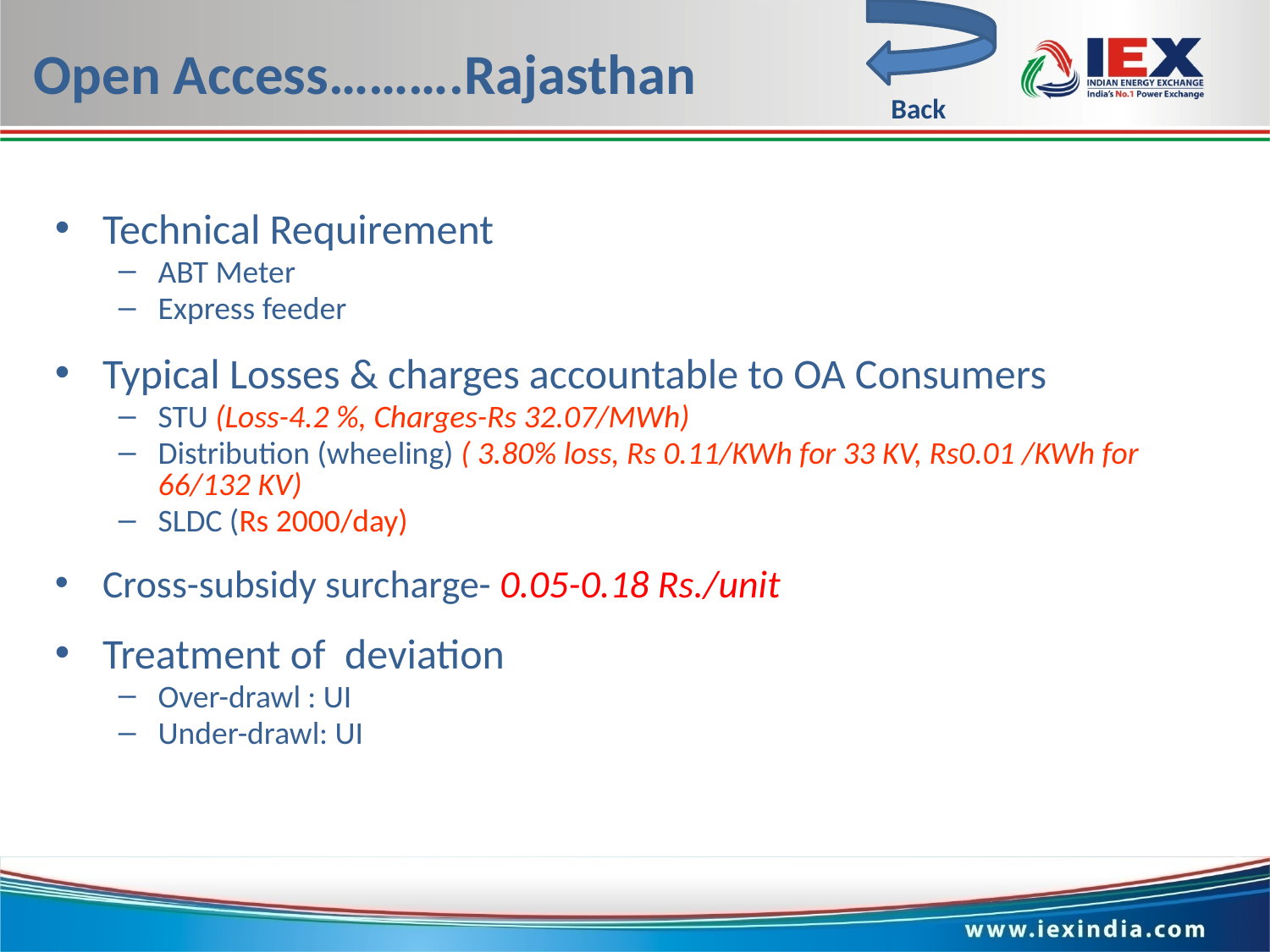

Back
# Open Access……….Rajasthan

Technical Requirement
ABT Meter
Express feeder

Typical Losses & charges accountable to OA Consumers
STU (Loss-4.2 %, Charges-Rs 32.07/MWh)
Distribution (wheeling) ( 3.80% loss, Rs 0.11/KWh for 33 KV, Rs0.01 /KWh for 66/132 KV)
SLDC (Rs 2000/day)

Cross-subsidy surcharge- 0.05-0.18 Rs./unit

Treatment of  deviation
Over-drawl : UI
Under-drawl: UI